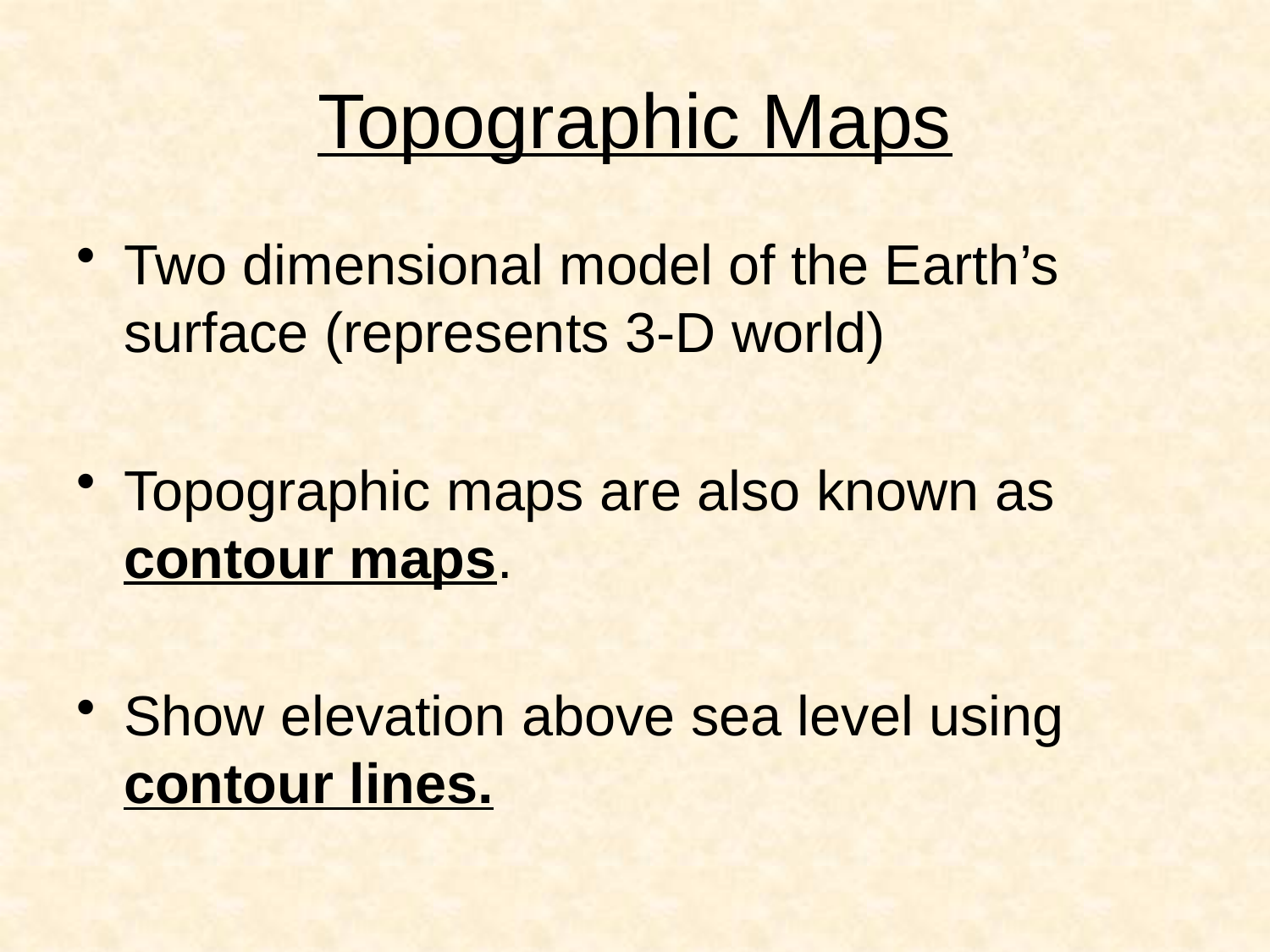

# Topographic Maps
Two dimensional model of the Earth’s surface (represents 3-D world)

Topographic maps are also known as contour maps.

Show elevation above sea level using contour lines.